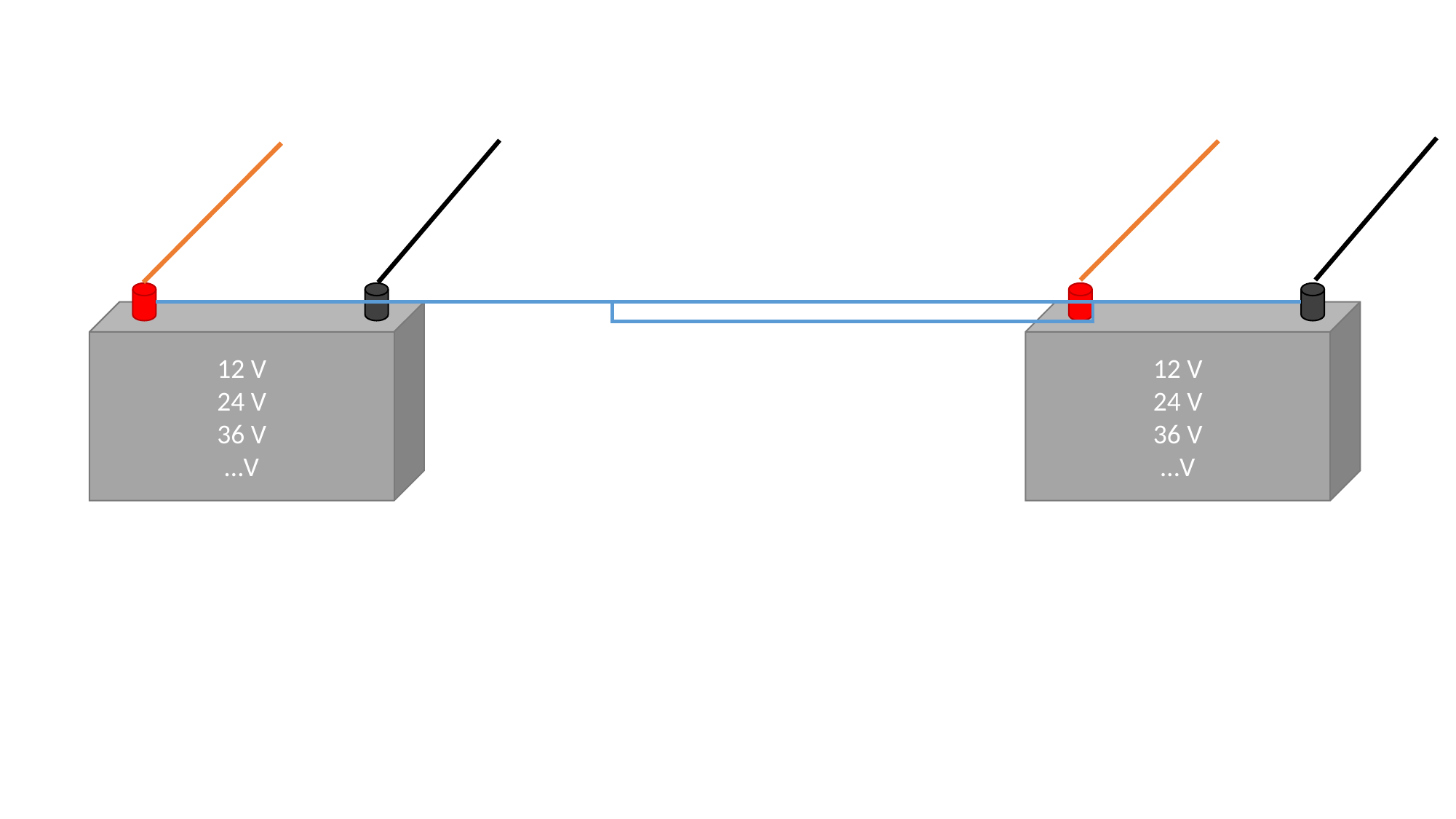

12 V
24 V
36 V
…V
12 V
24 V
36 V
…V